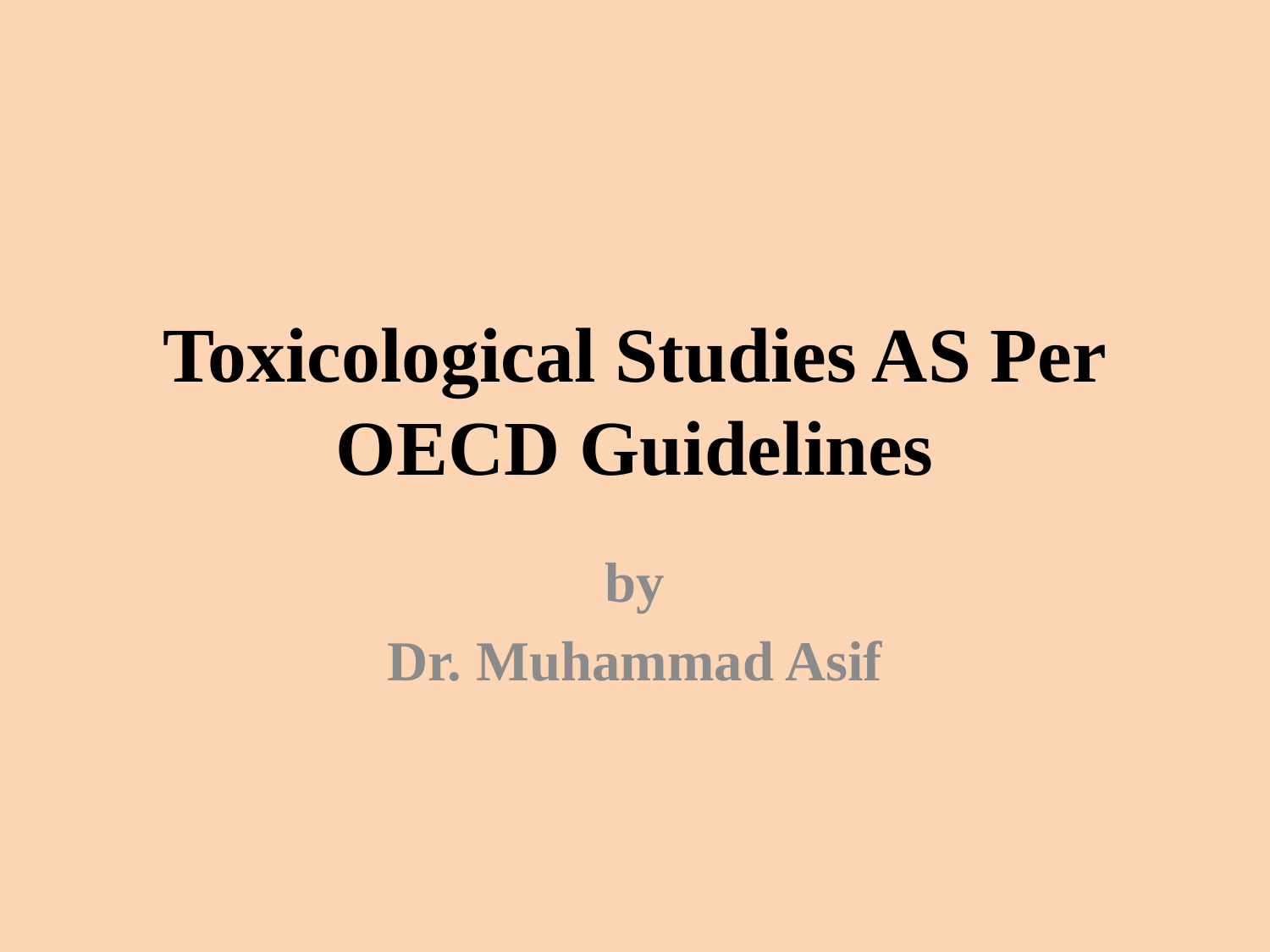

# Toxicological Studies AS Per OECD Guidelines
by
Dr. Muhammad Asif